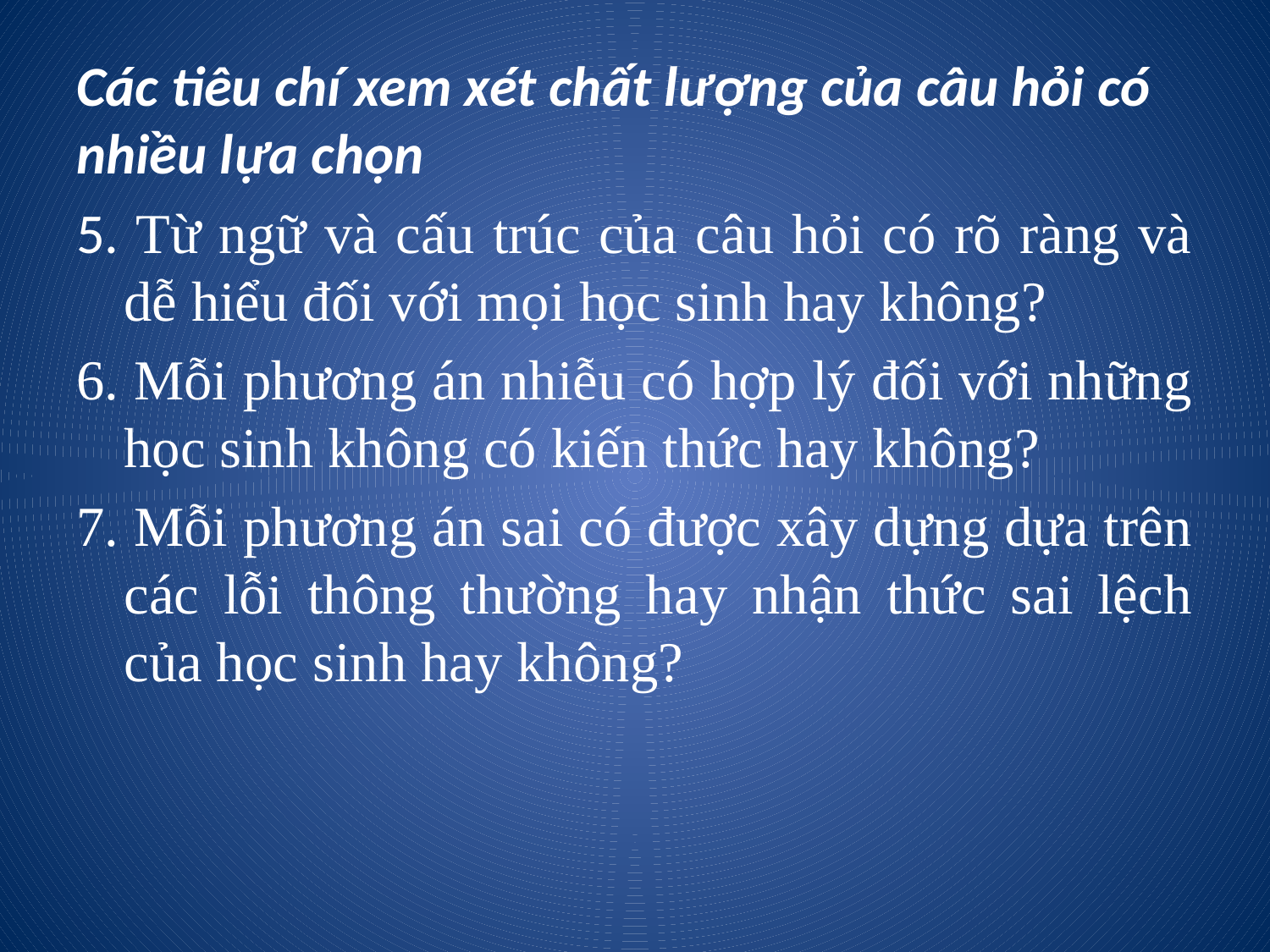

# Các tiêu chí xem xét chất lượng của câu hỏi có nhiều lựa chọn
5. Từ ngữ và cấu trúc của câu hỏi có rõ ràng và dễ hiểu đối với mọi học sinh hay không?
6. Mỗi phương án nhiễu có hợp lý đối với những học sinh không có kiến thức hay không?
7. Mỗi phương án sai có được xây dựng dựa trên các lỗi thông thường hay nhận thức sai lệch của học sinh hay không?